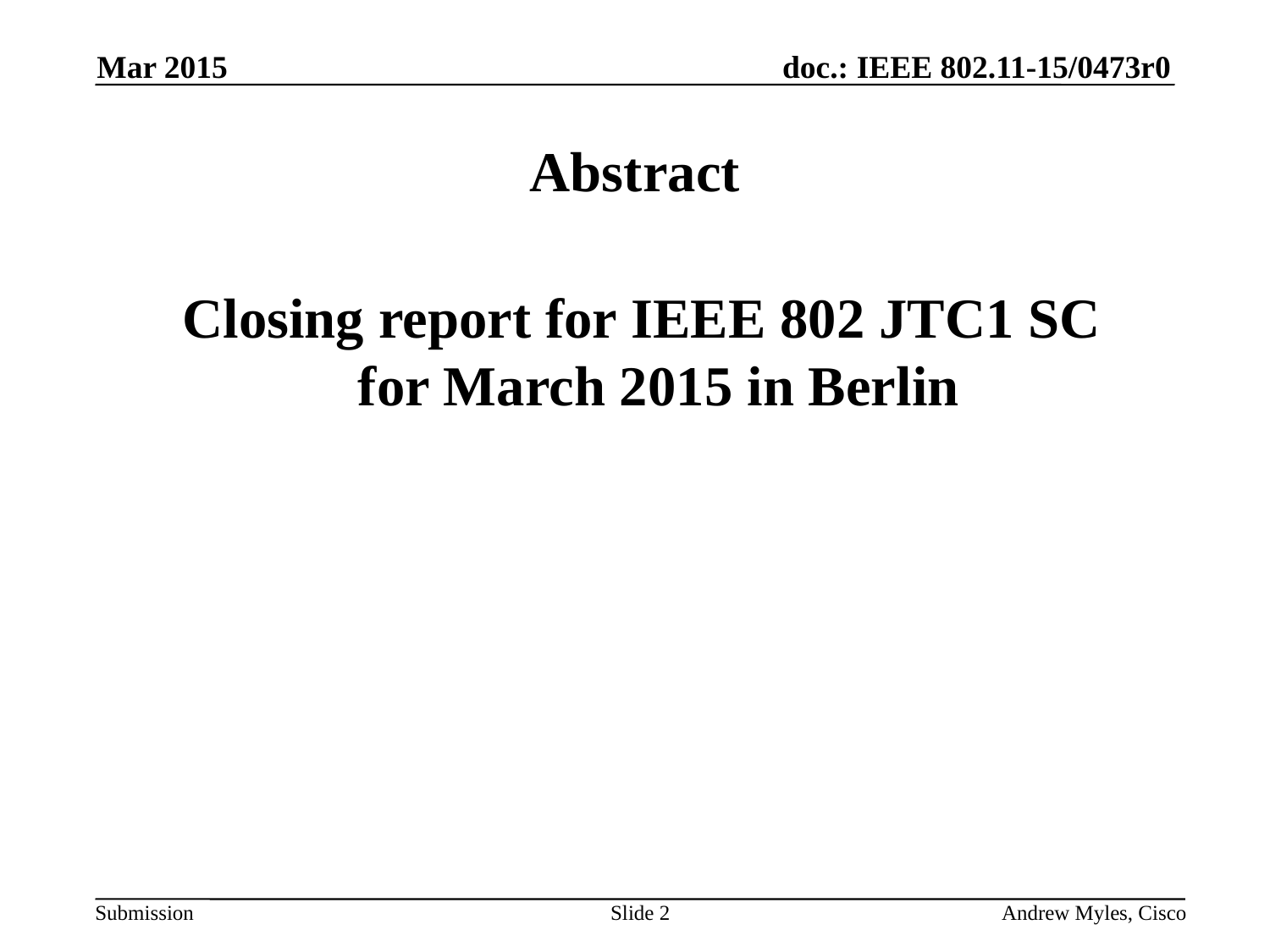

Mar 2015
# Abstract
 Closing report for IEEE 802 JTC1 SC
for March 2015 in Berlin
Slide 2
Andrew Myles, Cisco